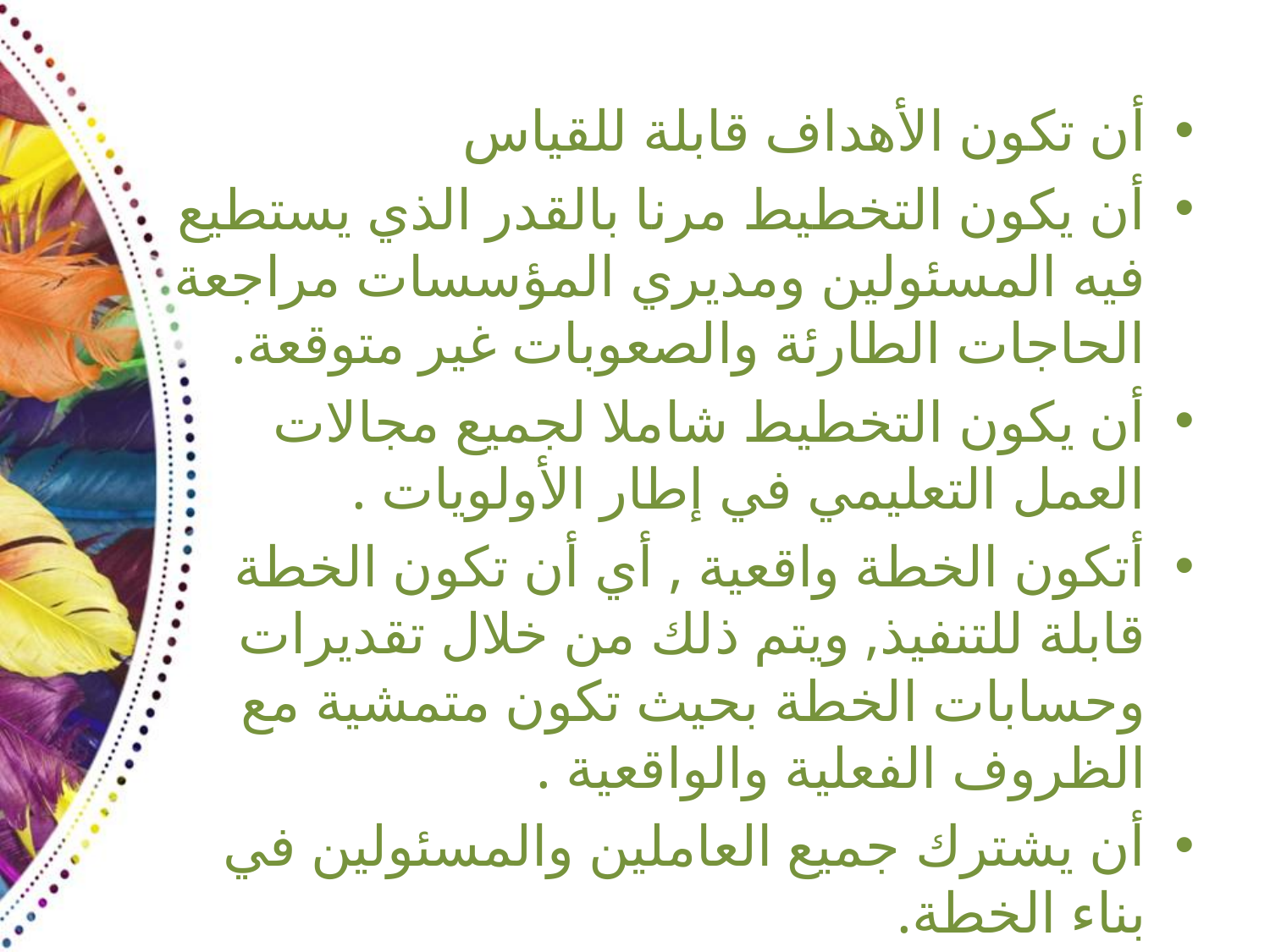

أن تكون الأهداف قابلة للقياس
أن يكون التخطيط مرنا بالقدر الذي يستطيع فيه المسئولين ومديري المؤسسات مراجعة الحاجات الطارئة والصعوبات غير متوقعة.
أن يكون التخطيط شاملا لجميع مجالات العمل التعليمي في إطار الأولويات .
أتكون الخطة واقعية , أي أن تكون الخطة قابلة للتنفيذ, ويتم ذلك من خلال تقديرات وحسابات الخطة بحيث تكون متمشية مع الظروف الفعلية والواقعية .
أن يشترك جميع العاملين والمسئولين في بناء الخطة.